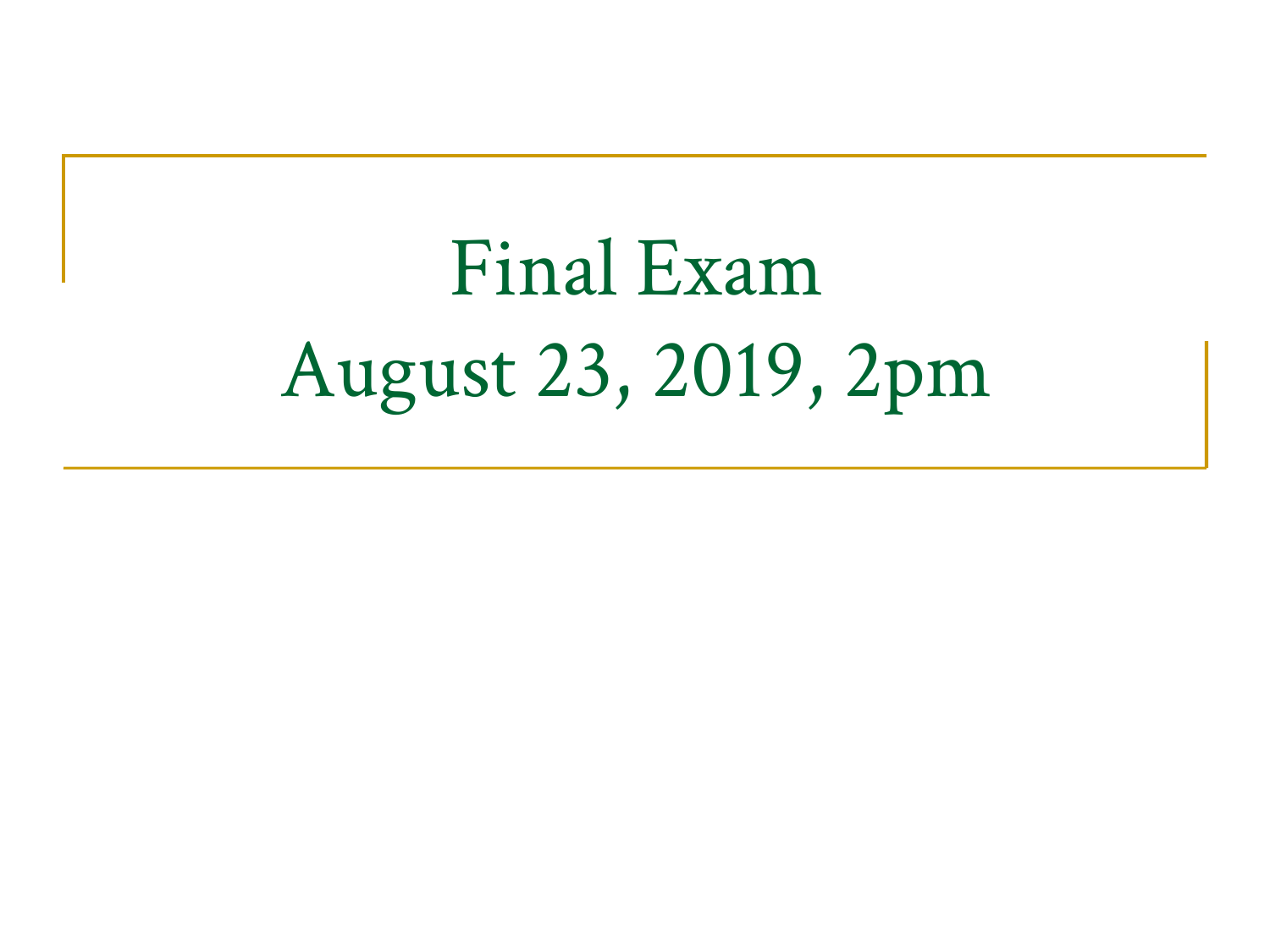

# Final Exam August 23, 2019, 2pm